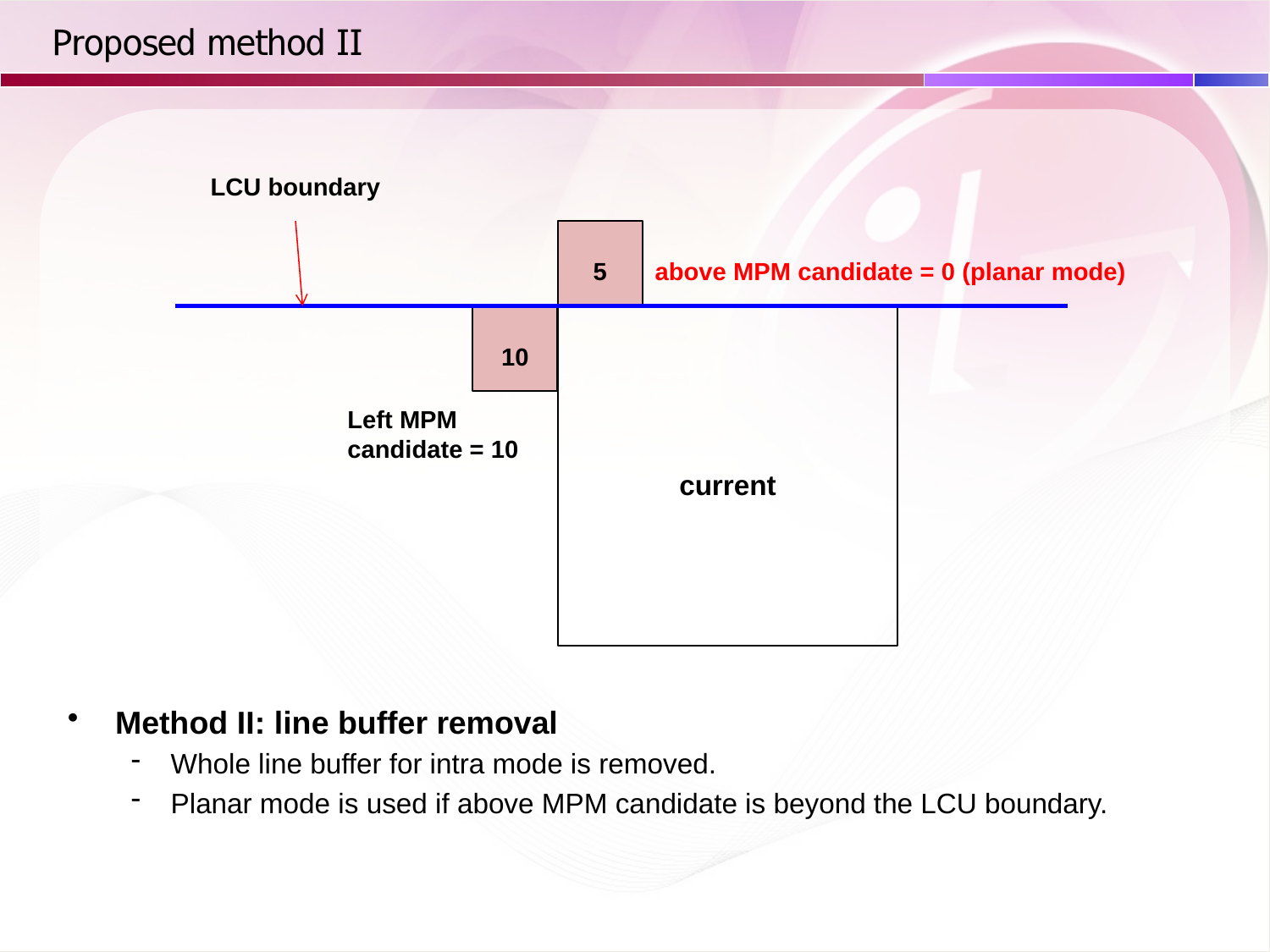

# Proposed method II
LCU boundary
5
above MPM candidate = 0 (planar mode)
10
current

Left MPM candidate = 10
Method II: line buffer removal
Whole line buffer for intra mode is removed.
Planar mode is used if above MPM candidate is beyond the LCU boundary.